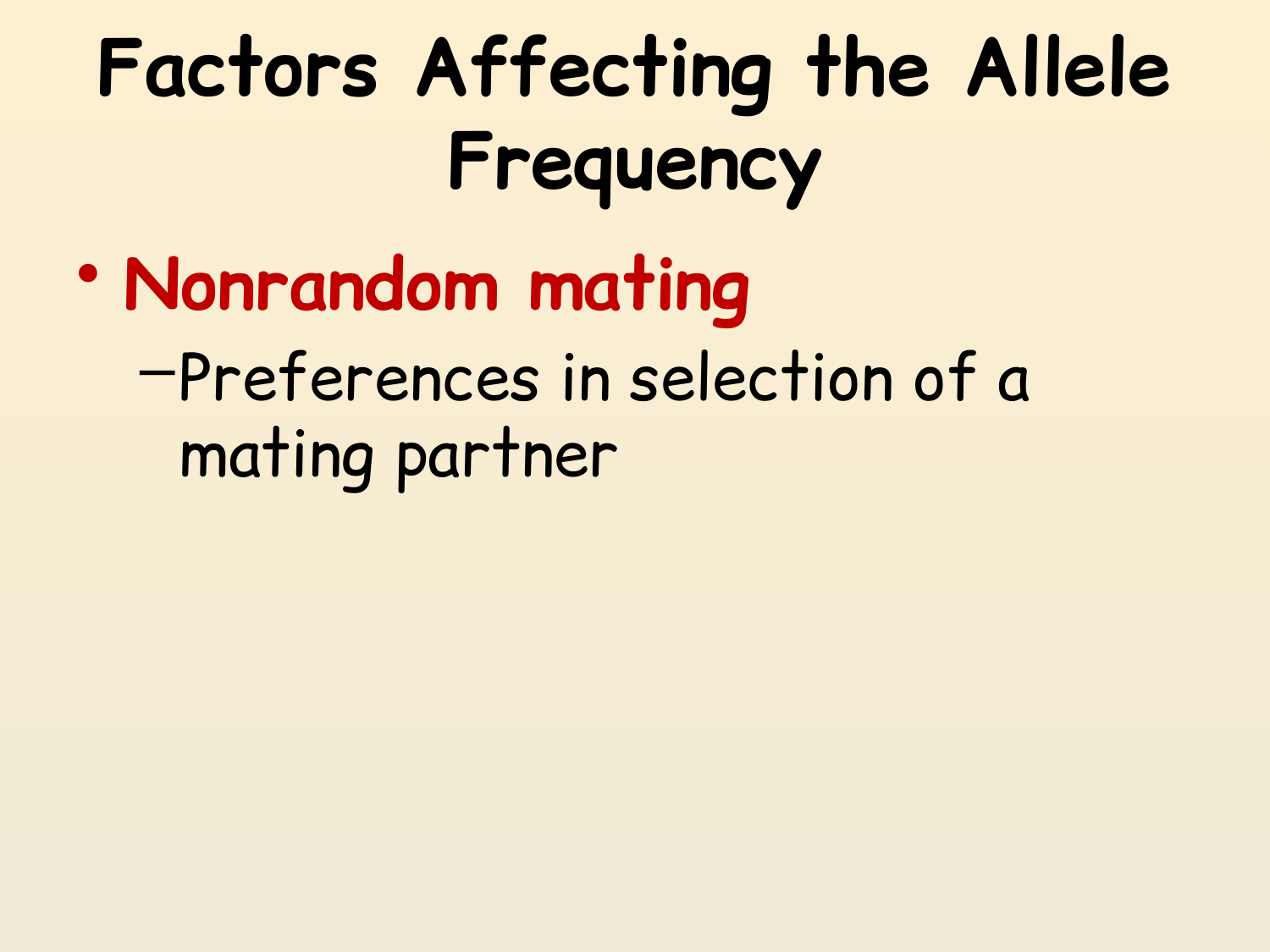

# Factors Affecting the Allele Frequency
Nonrandom mating
Preferences in selection of a mating partner